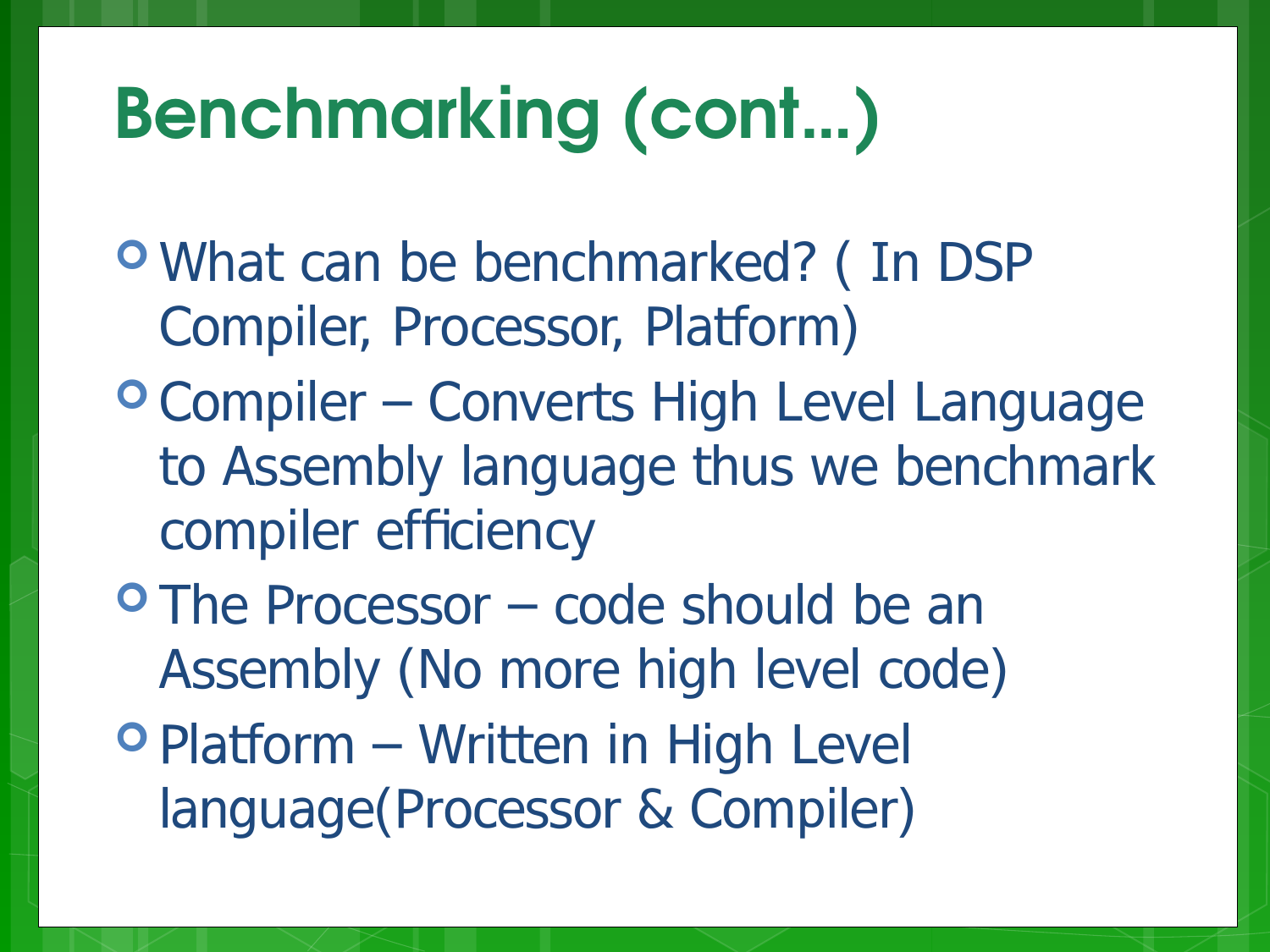

# Benchmarking (cont…)
What can be benchmarked? ( In DSP Compiler, Processor, Platform)
Compiler – Converts High Level Language to Assembly language thus we benchmark compiler efficiency
The Processor – code should be an Assembly (No more high level code)
Platform – Written in High Level language(Processor & Compiler)